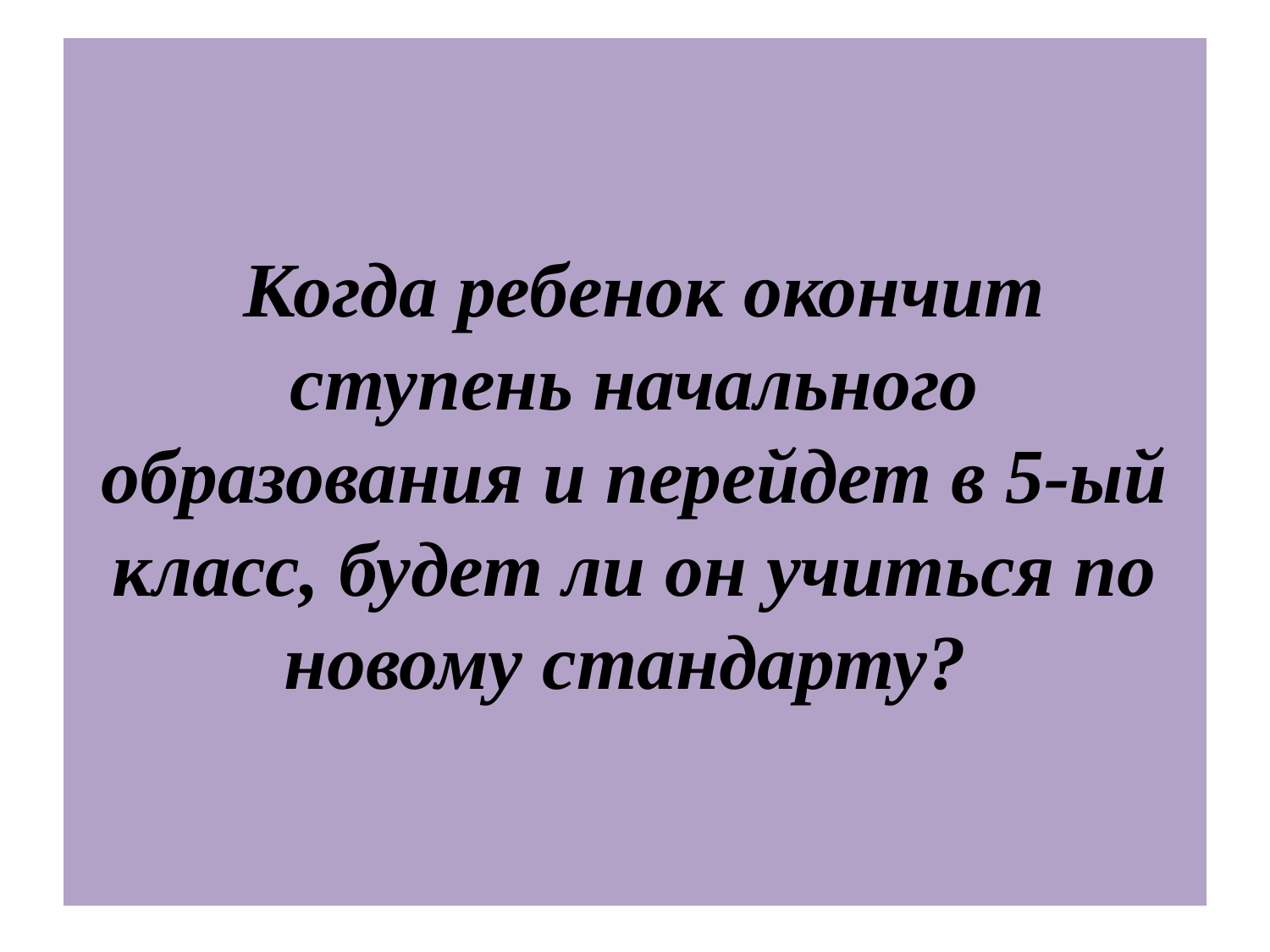

# Когда ребенок окончит ступень начального образования и перейдет в 5-ый класс, будет ли он учиться по новому стандарту?